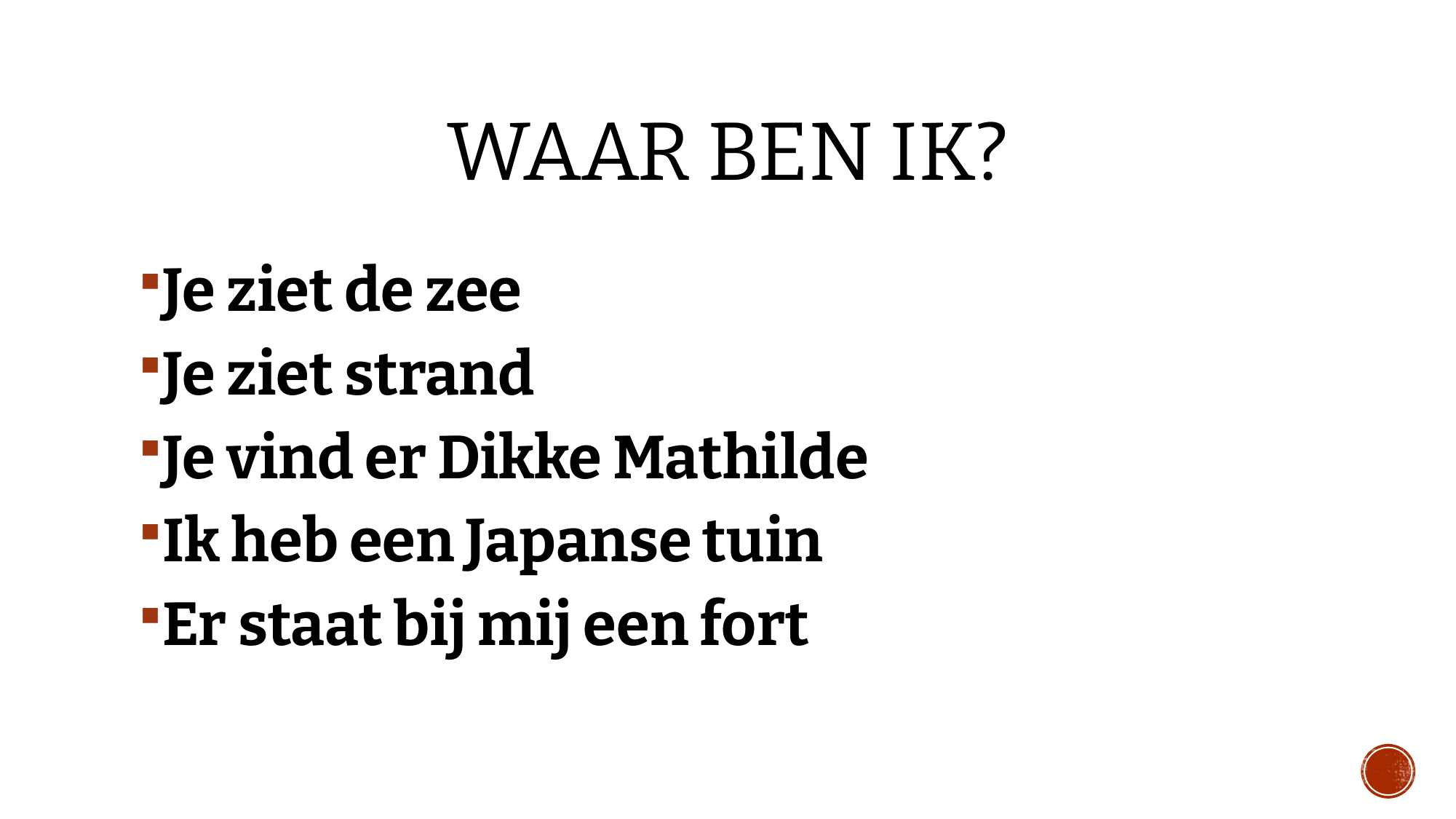

# Waar ben ik?
Je ziet de zee
Je ziet strand
Je vind er Dikke Mathilde
Ik heb een Japanse tuin
Er staat bij mij een fort